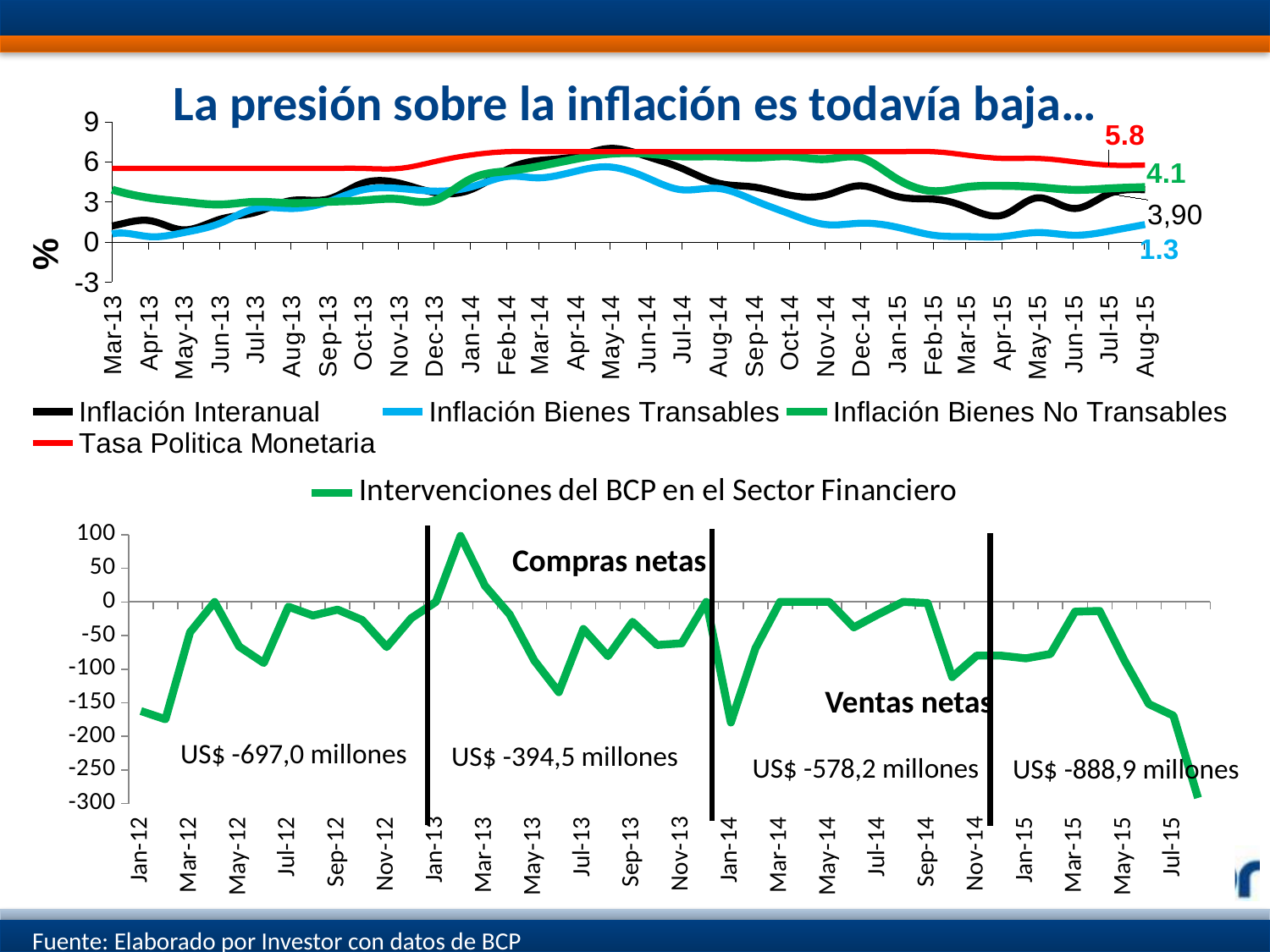

La presión sobre la inflación es todavía baja…

### Chart

| Category | Inflación Interanual | Inflación Bienes Transables | Inflación Bienes No Transables | Tasa Politica Monetaria |
|---|---|---|---|---|
| 38353 | 3.2 | 2.7447392497712713 | 4.7266965936097165 | 4.7982 |
| 38384 | 3.6 | 3.998778998778988 | 4.18090980804628 | 3.6224 |
| 38412 | 4.4 | 4.4504995458673875 | 4.0010460251046 | 4.4747 |
| 38443 | 5.9 | 4.8839312631896235 | 5.533803184547125 | 3.2704 |
| 38473 | 7.2 | 6.58411356085773 | 7.2954663887441455 | 3.8792 |
| 38504 | 6.1 | 6.574602221555082 | 7.421875 | 4.6783 |
| 38534 | 6.4 | 8.38124054462935 | 7.572614107883808 | 4.5017 |
| 38565 | 4.7 | 8.484299516908209 | 7.979274611398978 | 4.9438 |
| 38596 | 7.6 | 9.751665657177469 | 7.881136950904406 | 5.0847 |
| 38626 | 10.3 | 12.405446293494691 | 8.113695090439265 | 5.3044 |
| 38657 | 12.3 | 13.618559807170854 | 7.210432114548709 | 6.3924 |
| 38687 | 9.9 | 13.03699284009545 | 6.242102602982058 | 6.6827 |
| 38718 | 10.6 | 13.386761650341356 | 6.127080181543107 | 7.089 |
| 38749 | 11.2 | 12.855884942764902 | 6.612821807168089 | 7.1499 |
| 38777 | 11.6 | 12.637681159420296 | 6.789036962534567 | 8.2703 |
| 38808 | 10.6 | 12.819775797643018 | 5.317833292109825 | 10.0084 |
| 38838 | 8.7 | 11.533012184754881 | 3.8853812530354617 | 10.2716 |
| 38869 | 8.4 | 11.887323943661968 | 3.8787878787878753 | 10.2781 |
| 38899 | 7.7 | 11.418202121719716 | 3.3751205400192674 | 10.3012 |
| 38930 | 8.0 | 11.550236571110474 | 3.3109404990402993 | 10.5 |
| 38961 | 8.3 | 11.479028697571735 | 3.4251497005987943 | 10.5 |
| 38991 | 8.7 | 11.440107671601623 | 3.465583173996194 | 10.5 |
| 39022 | 8.9 | 9.652612039246875 | 3.505843071786316 | 10.5 |
| 39052 | 12.5 | 9.078912641858025 | 3.4728829686013256 | 10.5 |
| 39083 | 9.8 | 8.219895287958124 | 3.658826324542659 | 10.9 |
| 39114 | 8.3 | 7.334200260078006 | 3.5748106060606233 | 11.0 |
| 39142 | 5.6 | 5.198147195059178 | 2.8255238992229863 | 8.0 |
| 39173 | 6.2 | 4.229299363057322 | 2.418976045091597 | 4.1 |
| 39203 | 7.1 | 3.810975609756099 | 2.33754090696587 | 4.1 |
| 39234 | 6.8 | 3.373615307150061 | 2.5204200700116814 | 4.1 |
| 39264 | 7.5 | 4.134302179904779 | 2.8451492537313356 | 4.7 |
| 39295 | 10.9 | 6.137724550898199 | 3.2977241058987516 | 4.9329 |
| 39326 | 10.1 | 7.32673267326733 | 3.2190829087540607 | 4.6 |
| 39356 | 12.0 | 6.835748792270536 | 3.811503811503812 | 5.1 |
| 39387 | 7.4 | 9.068923821039917 | 4.216589861751146 | 5.0 |
| 39417 | 6.0 | 9.823372852649385 | 4.068965517241381 | 5.6 |
| 39448 | 8.8 | 10.455587808417974 | 5.003988081595239 | 5.6 |
| 39479 | 10.5 | 11.962733220256851 | 5.8541942857142715 | 5.4 |
| 39508 | 12.3 | 13.474999999999994 | 6.877421570872457 | 5.8 |
| 39539 | 12.1 | 14.057492055732084 | 7.958725063058921 | 6.8 |
| 39569 | 11.3 | 15.419016152716594 | 7.849725902238447 | 6.9 |
| 39600 | 13.4 | 15.630638090599106 | 8.924174823582987 | 6.6 |
| 39630 | 13.4 | 14.894802694898928 | 8.914897959183676 | 6.0 |
| 39661 | 10.4 | 13.314950634696743 | 8.493300359712208 | 5.9 |
| 39692 | 9.1 | 11.38136531365312 | 8.375790890733683 | 6.2 |
| 39722 | 5.5 | 9.908862762830623 | 8.591588785046739 | 5.7 |
| 39753 | 8.3 | 7.9899556541019905 | 7.995423391554283 | 4.8 |
| 39783 | 7.5 | 6.099999999999994 | 8.099999999999994 | 4.6 |
| 39814 | 5.9 | 4.671968190854869 | 5.928853754940718 | 4.4 |
| 39845 | 4.3 | 3.241650294695475 | 4.985337243401773 | 2.4 |
| 39873 | 3.4 | 2.7397260273972535 | 4.849660523763347 | 1.3 |
| 39904 | 2.0 | 1.8482490272373724 | 3.846153846153854 | 0.6 |
| 39934 | 2.2 | 0.4812319538017391 | 3.7392138063279106 | 0.6 |
| 39965 | 1.9 | 0.5736137667304178 | 2.3651844843897862 | 1.6 |
| 39995 | 1.1 | 0.09505703422053102 | 2.6390197926484404 | 2.5 |
| 40026 | 1.6 | -0.3766478342749622 | 2.251407129455913 | 3.0 |
| 40057 | 2.3 | -0.09398496240602583 | 2.0618556701030855 | 1.8 |
| 40087 | 2.8 | -0.5602240896358524 | 1.2059369202226407 | 2.4 |
| 40118 | 2.0 | -0.7455731593662591 | 1.2974976830398361 | 1.9 |
| 40148 | 1.9 | 0.2827521206409074 | 1.2950971322849227 | 2.9 |
| 40179 | 2.8 | 1.7094017094017033 | 2.611940298507463 | 2.6 |
| 40210 | 3.0 | 1.5223596574690816 | 3.165735567970202 | 2.6 |
| 40238 | 4.1 | 2.19047619047619 | 3.2377428307122926 | 2.0 |
| 40269 | 5.5 | 2.9608404966570987 | 3.425925925925924 | 1.9 |
| 40299 | 4.5 | 3.63984674329501 | 3.419593345656196 | 0.2845 |
| 40330 | 4.3 | 3.7072243346007525 | 4.066543438077616 | 0.4813 |
| 40360 | 4.7 | 4.938271604938265 | 3.9485766758494094 | 0.6 |
| 40391 | 4.5 | 5.6710775047259006 | 4.403669724770637 | 0.6 |
| 40422 | 3.8 | 5.644402634054572 | 4.958677685950391 | 1.1 |
| 40452 | 5.2 | 7.511737089201873 | 5.132905591200739 | 1.6 |
| 40483 | 6.1 | 8.73239436619717 | 5.672461116193972 | 3.5 |
| 40513 | 7.2 | 9.868421052631575 | 6.5753424657534225 | 4.5 |
| 40544 | 7.8 | 9.99066293183941 | 6.727272727272734 | 4.5 |
| 40575 | 9.5 | 11.340206185567013 | 7.220216606498184 | 6.5 |
| 40603 | 10.3 | 12.767940354147257 | 7.437275985663078 | 7.0 |
| 40634 | 9.1 | 12.430426716141014 | 7.430617726051906 | 8.0 |
| 40664 | 10.152740341419573 | 12.1072088724584 | 7.596067917783728 | 8.25 |
| 40695 | 8.8 | 10.907424381301567 | 7.815275310834835 | 8.25 |
| 40725 | 8.7 | 9.049773755656105 | 7.9505300353356745 | 8.0 |
| 40756 | 8.8 | 8.586762075134175 | 7.469244288224957 | 8.5 |
| 40787 | 9.4 | 7.747105966162053 | 7.261592300962377 | 8.5 |
| 40817 | 6.2 | 5.240174672489076 | 7.149084568439406 | 8.5 |
| 40848 | 5.617977528089881 | 3.4542314335060524 | 6.839826839826841 | 8.0 |
| 40878 | 4.9 | 2.8229255774165836 | 6.083976006855181 | 7.25 |
| 40909 | 4.4 | 2.1222410865874224 | 6.1328790459965745 | 6.5 |
| 40940 | 4.5 | 1.7676767676767753 | 7.4915824915825056 | 6.5 |
| 40969 | 3.3 | -0.6611570247933969 | 7.673060884070054 | 6.5 |
| 41000 | 3.3 | -0.4950495049505008 | 7.833333333333343 | 6.5 |
| 41030 | 3.8 | -0.6 | 8.1 | 6.25 |
| 41061 | 3.9 | -0.5 | 7.6 | 6.25 |
| 41091 | 4.0 | -0.16597510373443924 | 7.201309328968904 | 6.0 |
| 41122 | 2.8 | -0.9060955518945661 | 7.440719542109562 | 5.5 |
| 41153 | 2.8 | -0.41322314049587305 | 7.585644371941285 | 5.5 |
| 41183 | 2.6 | 0.4149377593360981 | 7.485760781122863 | 5.5 |
| 41214 | 3.2 | 1.585976627712867 | 7.293354943273897 | 5.5 |
| 41244 | 4.0 | 1.5806988352745464 | 7.189014539579958 | 5.5 |
| 41275 | 4.1 | 1.4 | 6.7 | 5.5 |
| 41306 | 1.7 | -0.2 | 5.0 | 5.5 |
| 41334 | 1.2 | 0.6 | 3.9 | 5.5 |
| 41365 | 1.6 | 0.4 | 3.3 | 5.5 |
| 41395 | 0.9 | 0.7 | 3.0 | 5.5 |
| 41426 | 1.7 | 1.4 | 2.8 | 5.5 |
| 41456 | 2.2 | 2.5 | 3.0 | 5.5 |
| 41487 | 3.1 | 2.5 | 2.9 | 5.5 |
| 41518 | 3.2 | 3.0 | 3.0 | 5.5 |
| 41548 | 4.4 | 3.9 | 3.1 | 5.5 |
| 41579 | 4.4 | 4.0 | 3.2 | 5.5 |
| 41609 | 3.7 | 3.8 | 3.1 | 6.0 |
| 41640 | 3.9 | 4.1 | 4.7 | 6.5 |
| 41671 | 5.4 | 4.888152444076212 | 5.294556301267718 | 6.75 |
| 41699 | 6.1 | 4.79735318444996 | 5.66741237882178 | 6.75 |
| 41730 | 6.4 | 5.284888521882735 | 6.207928197457008 | 6.75 |
| 41760 | 7.0 | 5.6 | 6.6 | 6.75 |
| 41791 | 6.4 | 4.8 | 6.6 | 6.75 |
| 41821 | 5.5 | 3.9 | 6.4 | 6.75 |
| 41852 | 4.4 | 4.0 | 6.4 | 6.75 |
| 41883 | 4.1 | 3.1 | 6.3 | 6.75 |
| 41913 | 3.5 | 2.1 | 6.4 | 6.75 |
| 41944 | 3.5 | 1.3 | 6.2 | 6.75 |
| 41974 | 4.2 | 1.4 | 6.3 | 6.75 |
| 42005 | 3.4 | 1.1 | 4.7 | 6.75 |
| 42036 | 3.2 | 0.5 | 3.8 | 6.75 |
| 42064 | 2.6 | 0.4 | 4.1 | 6.5 |
| 42095 | 2.0 | 0.4 | 4.2 | 6.25 |
| 42125 | 3.3 | 0.7 | 4.1 | 6.25 |
| 42156 | 2.5 | 0.5 | 3.9 | 6.0 |
| 42186 | 3.6 | 0.8 | 4.0 | 5.75 |
| 42217 | 3.9 | 1.3 | 4.1 | 5.75 |

### Chart

| Category | Intervenciones del BCP en el Sector Financiero |
|---|---|
| 40909 | -162.452 |
| 40940 | -174.7 |
| 40969 | -45.261 |
| 41000 | -0.132 |
| 41030 | -66.441 |
| 41061 | -90.9 |
| 41091 | -7.15 |
| 41122 | -20.279 |
| 41153 | -11.45 |
| 41183 | -26.95 |
| 41214 | -67.15 |
| 41244 | -24.1 |
| 41275 | 0.0 |
| 41306 | 98.145 |
| 41334 | 23.822999999999997 |
| 41365 | -18.65 |
| 41395 | -87.1 |
| 41426 | -134.4 |
| 41456 | -40.268 |
| 41487 | -80.706 |
| 41518 | -29.639 |
| 41548 | -64.113 |
| 41579 | -61.562 |
| 41609 | 0.0 |
| 41640 | -179.5 |
| 41671 | -69.0 |
| 41699 | 0.03 |
| 41730 | 0.04 |
| 41760 | 0.035 |
| 41791 | -37.965 |
| 41821 | -18.32 |
| 41852 | 0.0 |
| 41883 | -1.77 |
| 41913 | -111.885 |
| 41944 | -79.925 |
| 41974 | -79.97 |
| 42005 | -83.96 |
| 42036 | -77.5 |
| 42064 | -14.5 |
| 42095 | -13.435 |
| 42125 | -86.57 |
| 42156 | -151.9 |
| 42186 | -169.3 |
| 42217 | -291.7 |
Compras netas
Ventas netas
US$ -697,0 millones
US$ -394,5 millones
US$ -578,2 millones
US$ -888,9 millones
Fuente: Elaborado por Investor con datos de BCP